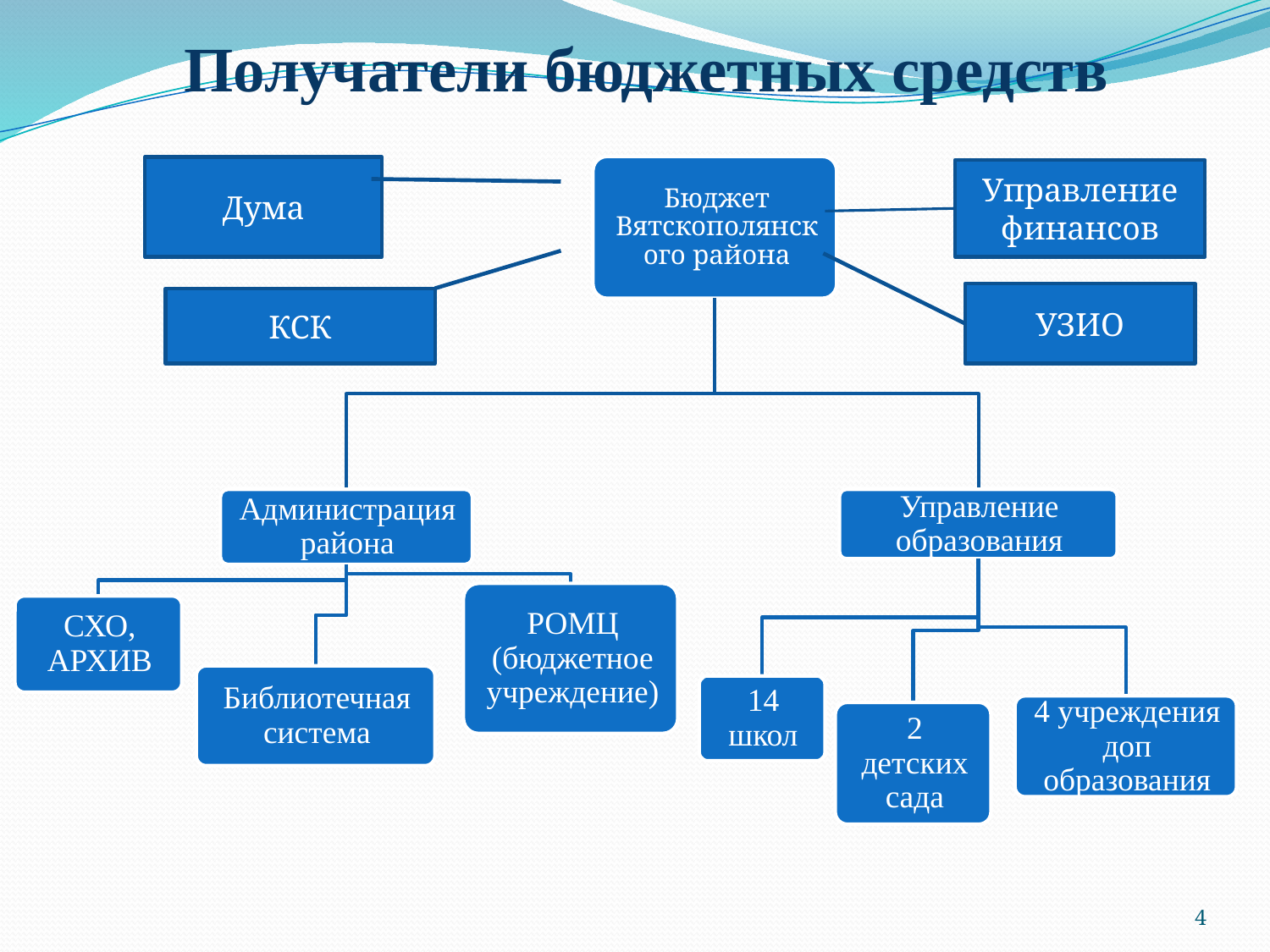

# Получатели бюджетных средств
Бюджет Вятскополянского района
Администрация района
СХО, АРХИВ
Библиотечная система
РОМЦ (бюджетное учреждение)
Управление образования
14 школ
2 детских сада
4 учреждения доп образования
Дума
Управление финансов
УЗИО
КСК
4